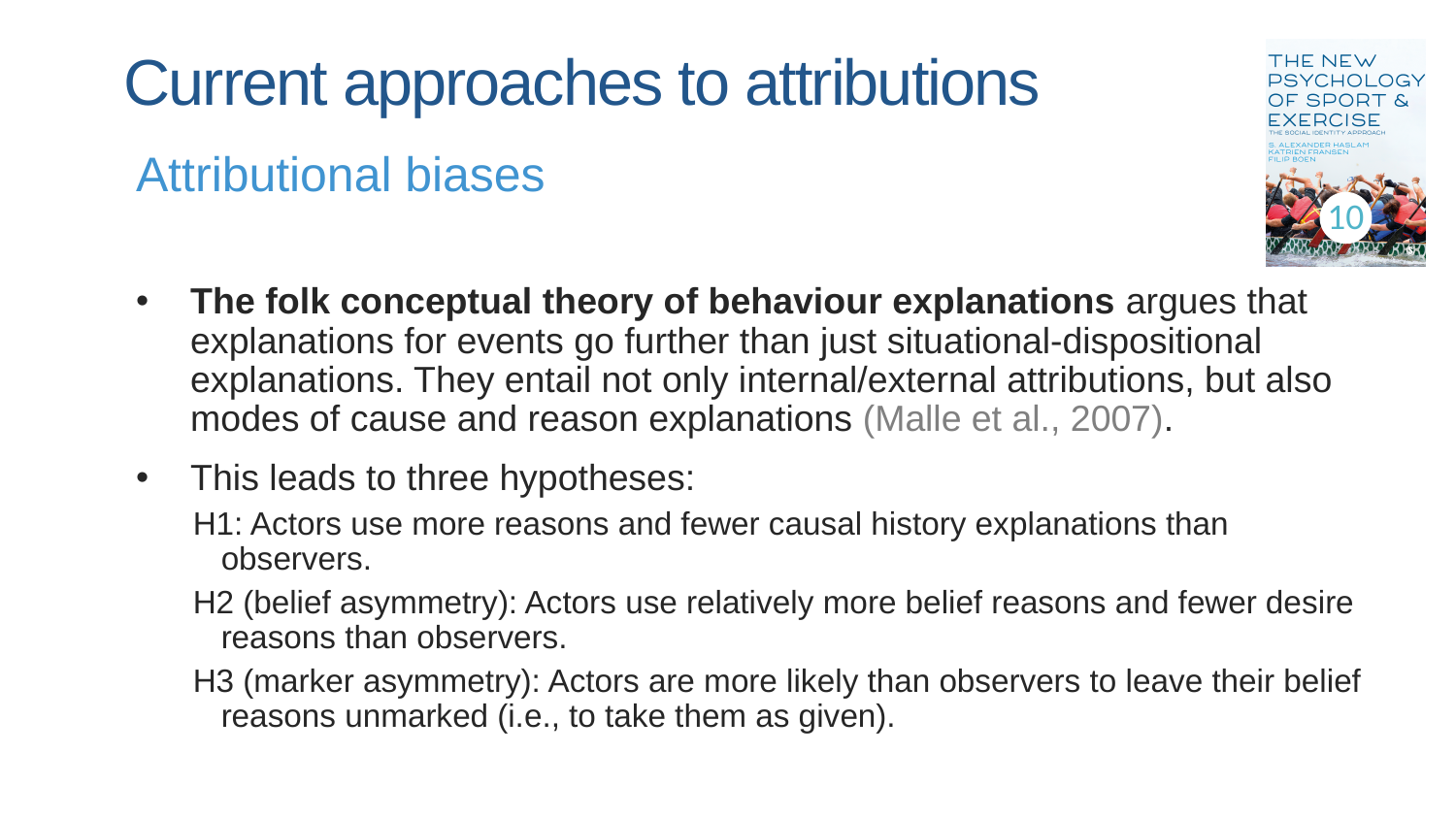

# Current approaches to attributions
10
Attributional biases
The folk conceptual theory of behaviour explanations argues that explanations for events go further than just situational-dispositional explanations. They entail not only internal/external attributions, but also modes of cause and reason explanations (Malle et al., 2007).
This leads to three hypotheses:
H1: Actors use more reasons and fewer causal history explanations than observers.
H2 (belief asymmetry): Actors use relatively more belief reasons and fewer desire reasons than observers.
H3 (marker asymmetry): Actors are more likely than observers to leave their belief reasons unmarked (i.e., to take them as given).